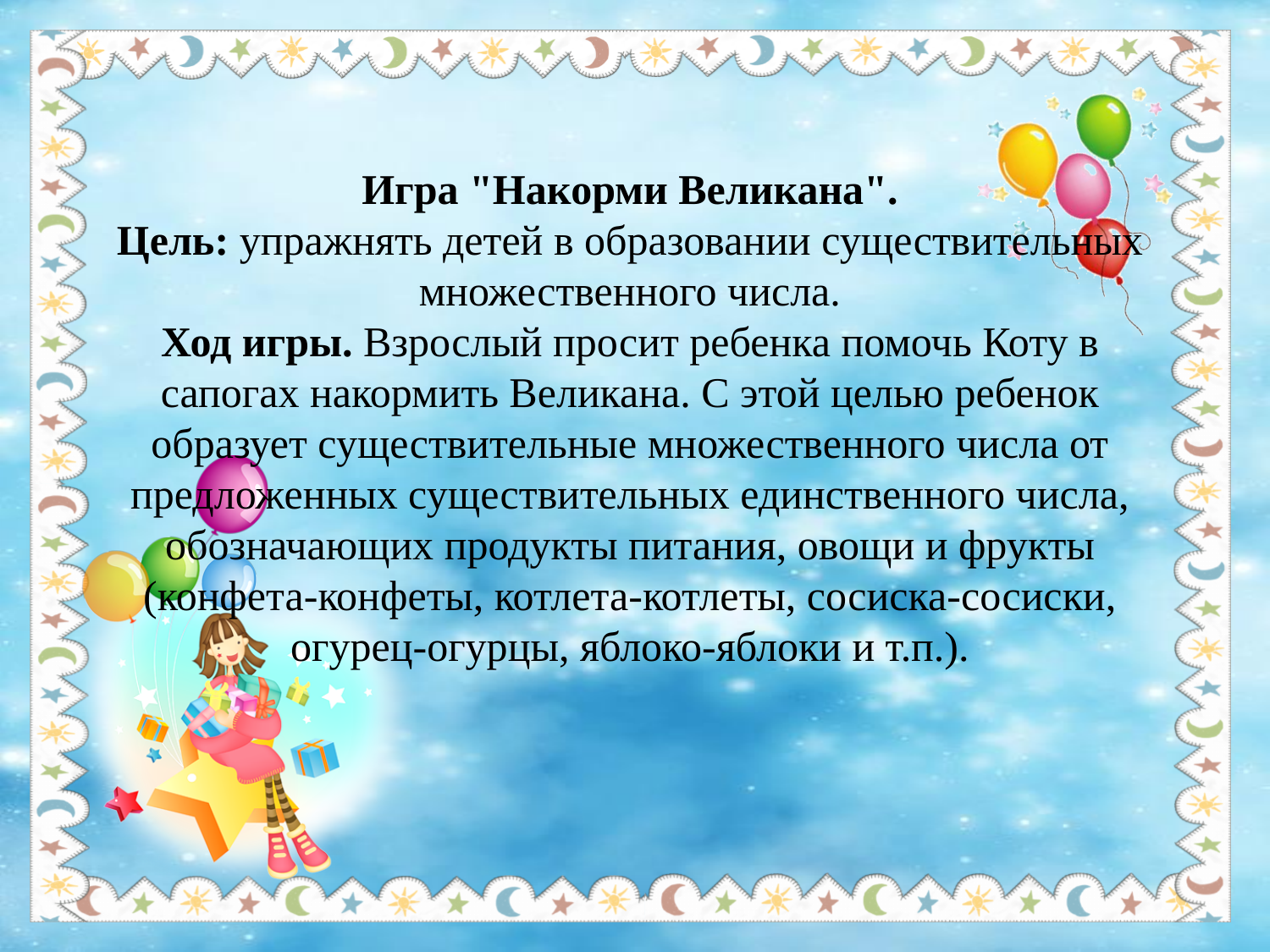

Игра "Накорми Великана".
Цель: упражнять детей в образовании существительных множественного числа.
Ход игры. Взрослый просит ребенка помочь Коту в сапогах накормить Великана. С этой целью ребенок образует существительные множественного числа от предложенных существительных единственного числа, обозначающих продукты питания, овощи и фрукты (конфета-конфеты, котлета-котлеты, сосиска-сосиски, огурец-огурцы, яблоко-яблоки и т.п.).